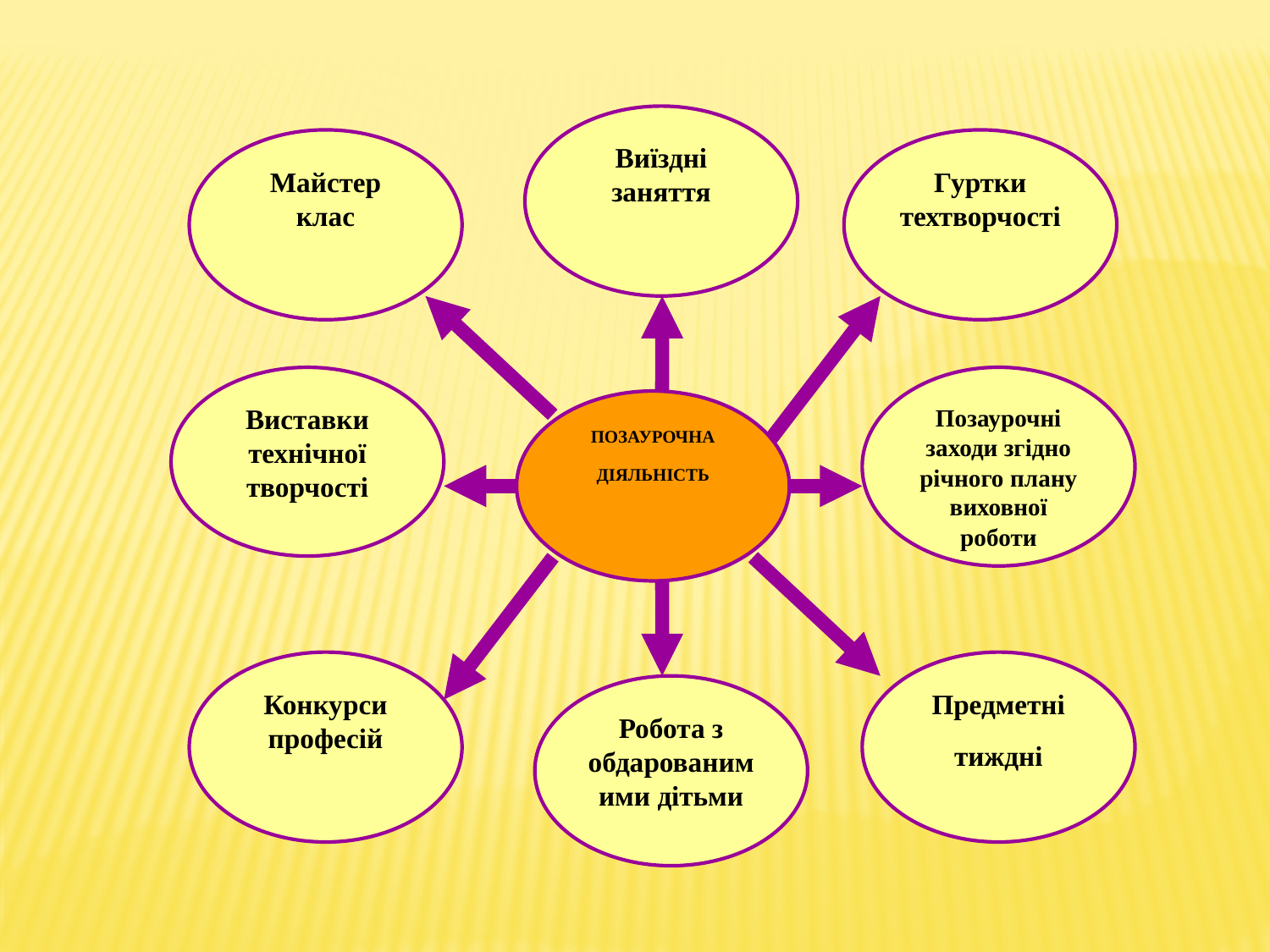

Виїздні заняття
Майстер клас
Гуртки техтворчості

Виставки технічної творчості

Позаурочні заходи згідно річного плану виховної роботи
ПОЗАУРОЧНА
ДІЯЛЬНІСТЬ

Конкурси професій
Предметні
тиждні
Робота з обдарованимими дітьми